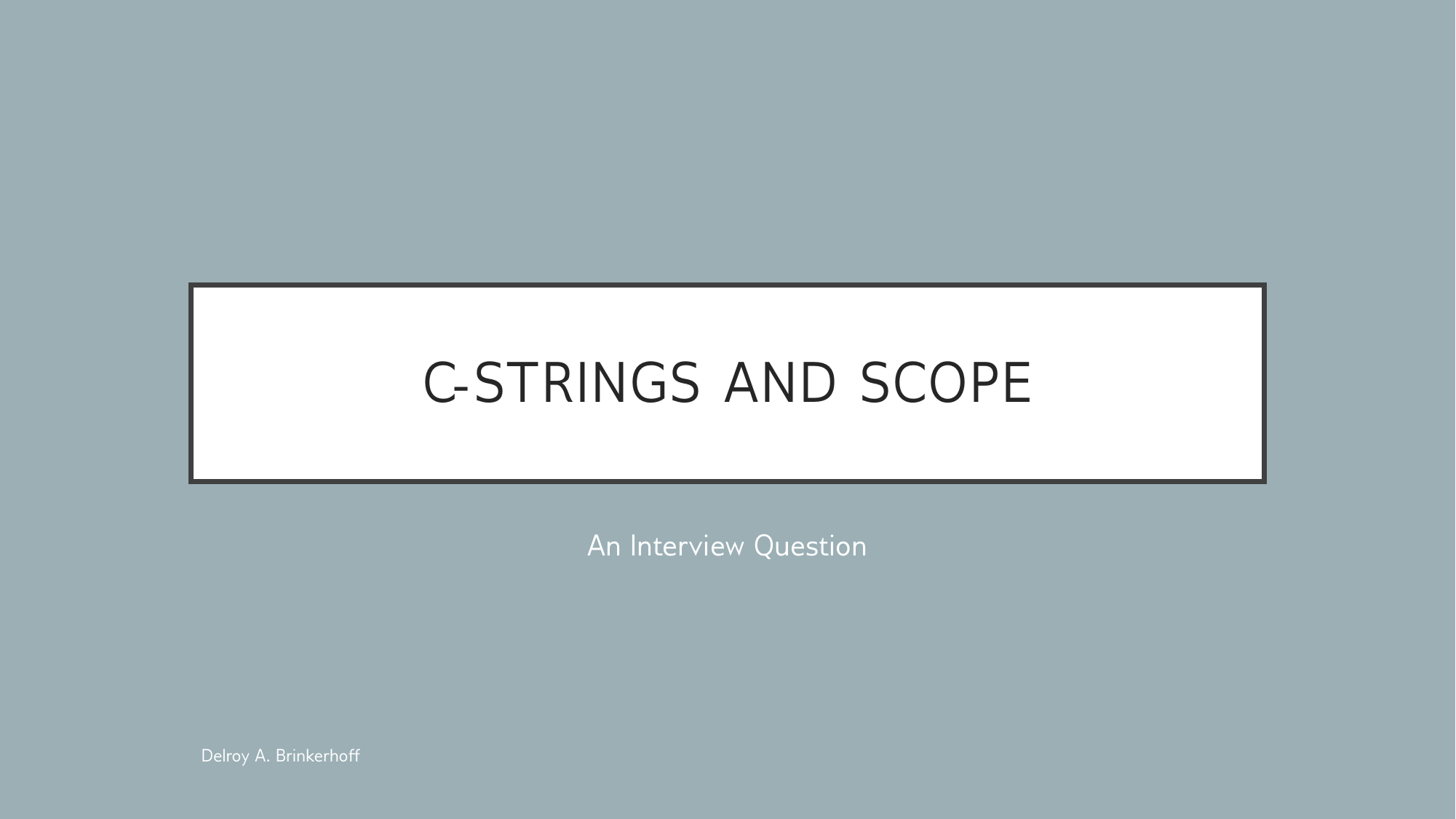

# C-Strings And Scope
An Interview Question
Delroy A. Brinkerhoff